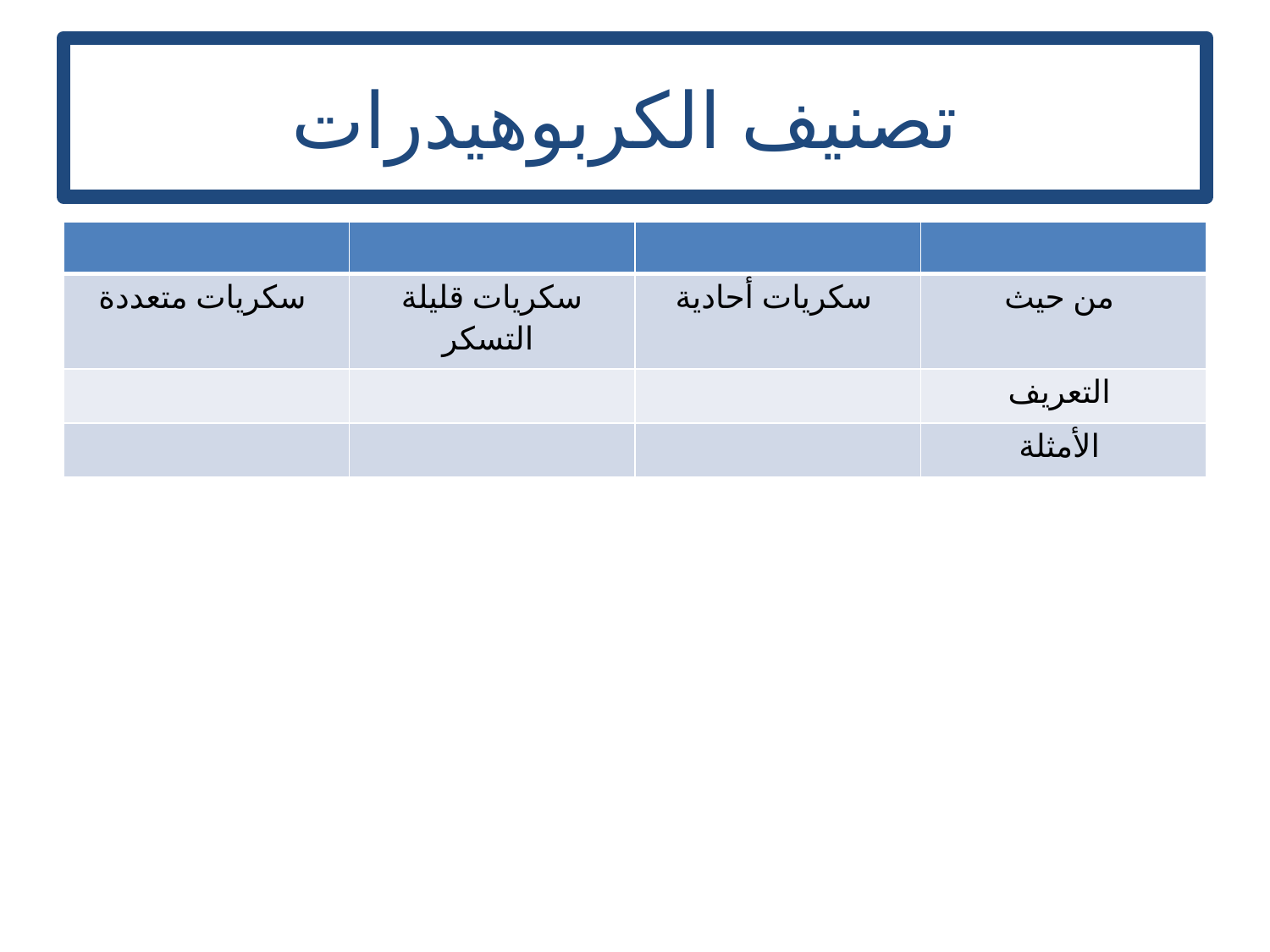

# تصنيف الكربوهيدرات
|  |  |  |  |
| --- | --- | --- | --- |
| سكريات متعددة | سكريات قليلة التسكر | سكريات أحادية | من حيث |
|  |  |  | التعريف |
|  |  |  | الأمثلة |